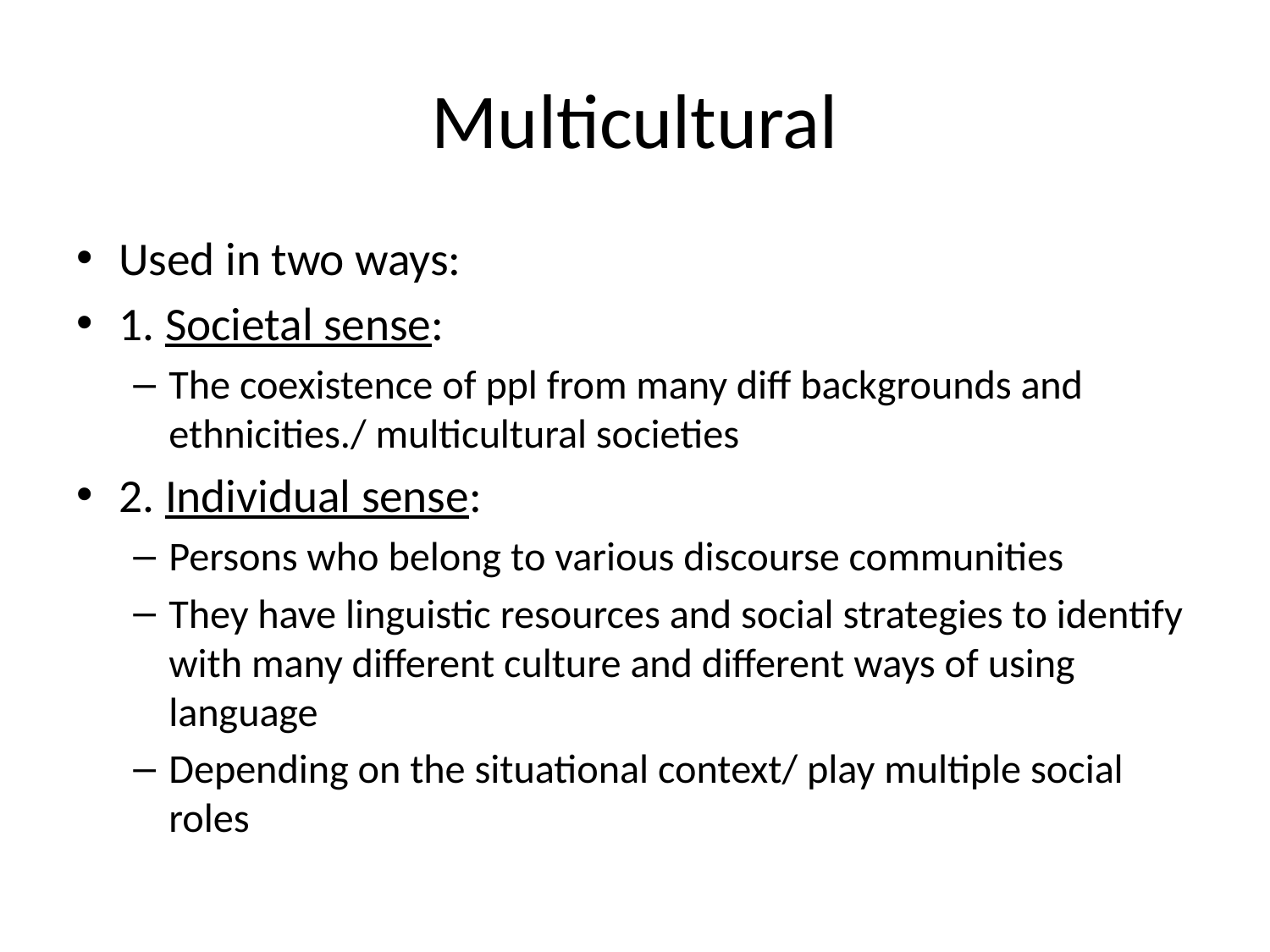

# Multicultural
Used in two ways:
1. Societal sense:
The coexistence of ppl from many diff backgrounds and ethnicities./ multicultural societies
2. Individual sense:
Persons who belong to various discourse communities
They have linguistic resources and social strategies to identify with many different culture and different ways of using language
Depending on the situational context/ play multiple social roles